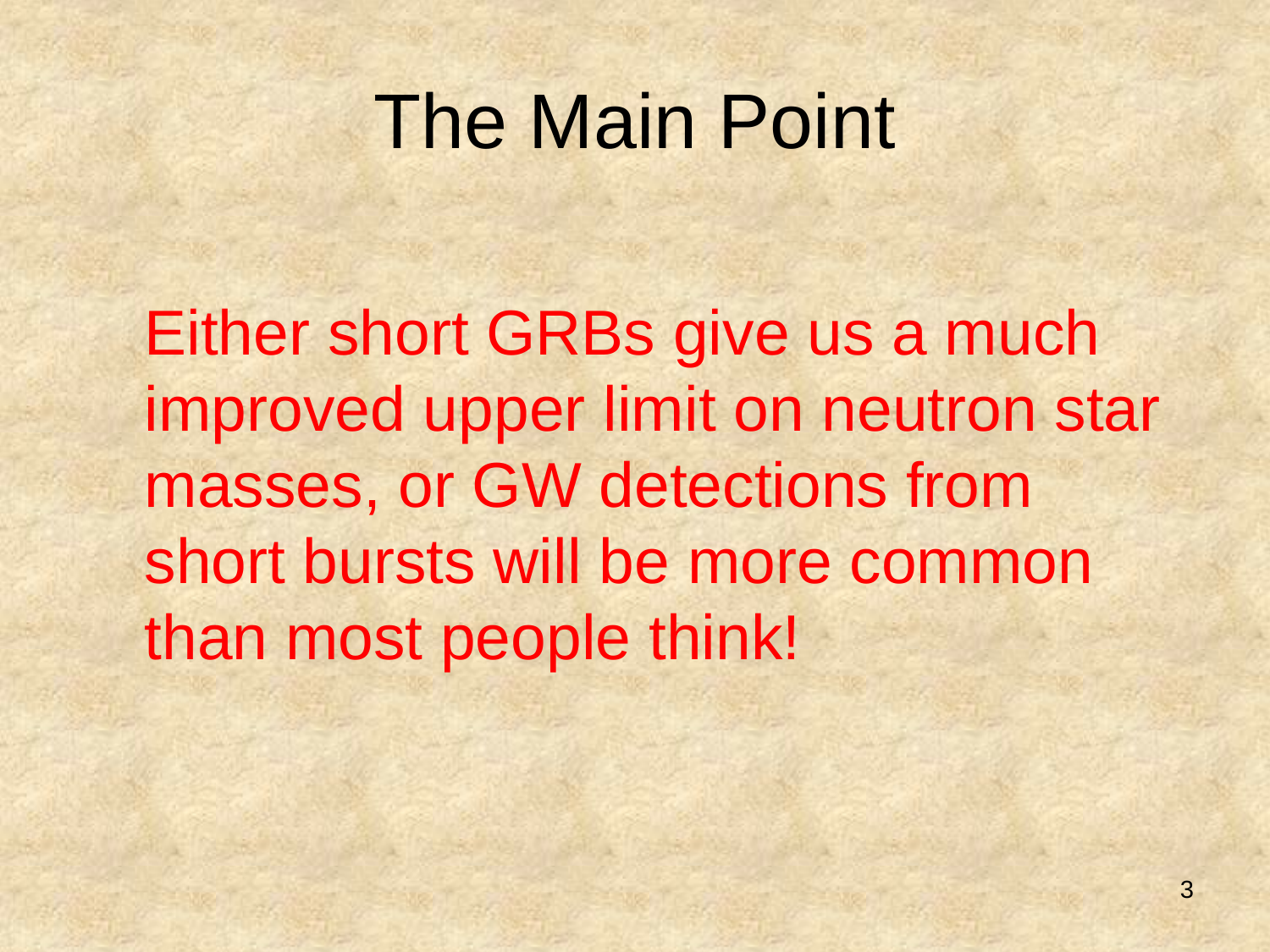

# The Main Point
Either short GRBs give us a much
improved upper limit on neutron star
masses, or GW detections from
short bursts will be more common
than most people think!
3